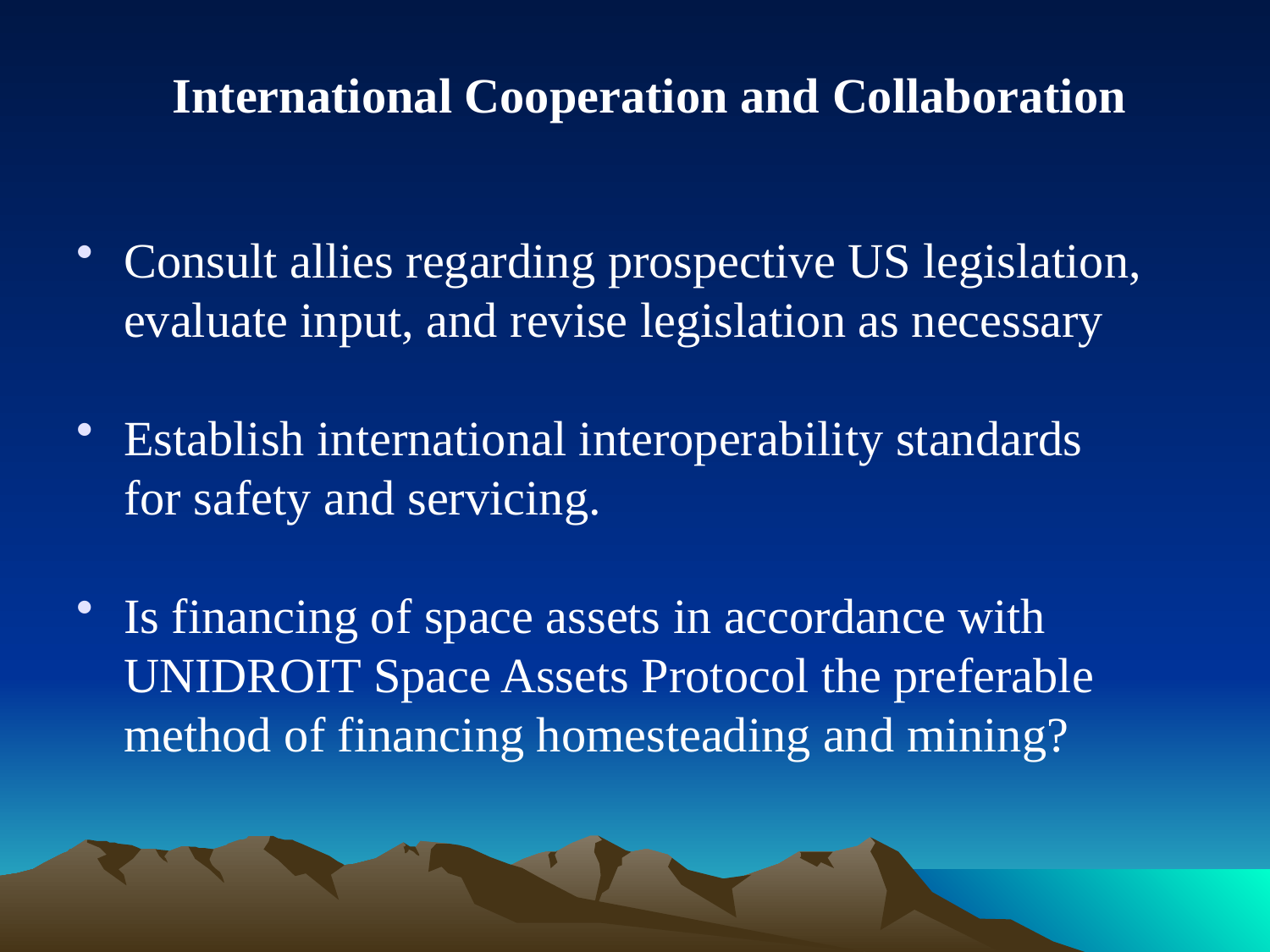

# International Cooperation and Collaboration
Consult allies regarding prospective US legislation, evaluate input, and revise legislation as necessary

Establish international interoperability standards for safety and servicing.

Is financing of space assets in accordance with UNIDROIT Space Assets Protocol the preferable method of financing homesteading and mining?